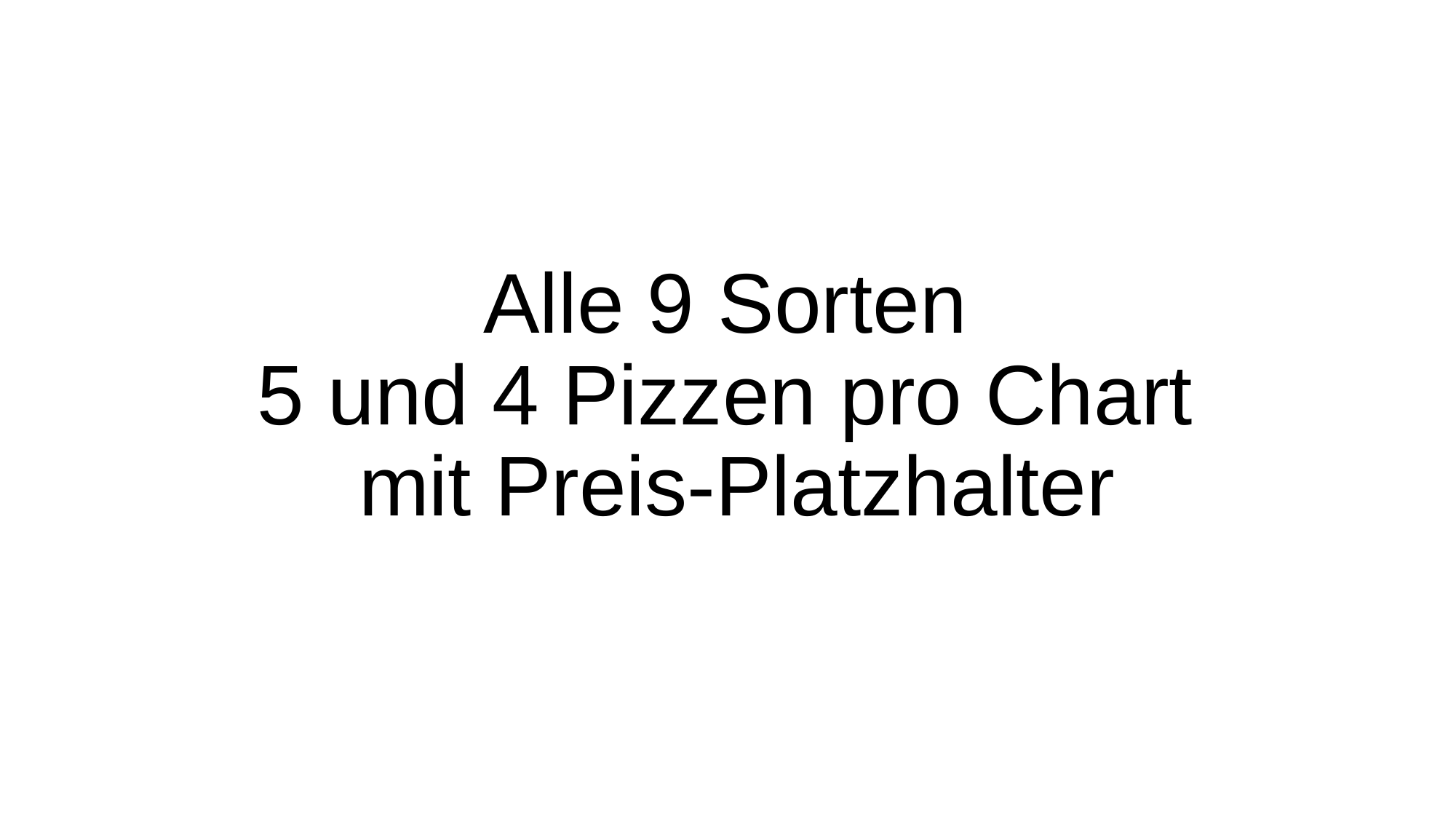

# Alle 9 Sorten 5 und 4 Pizzen pro Chart mit Preis-Platzhalter